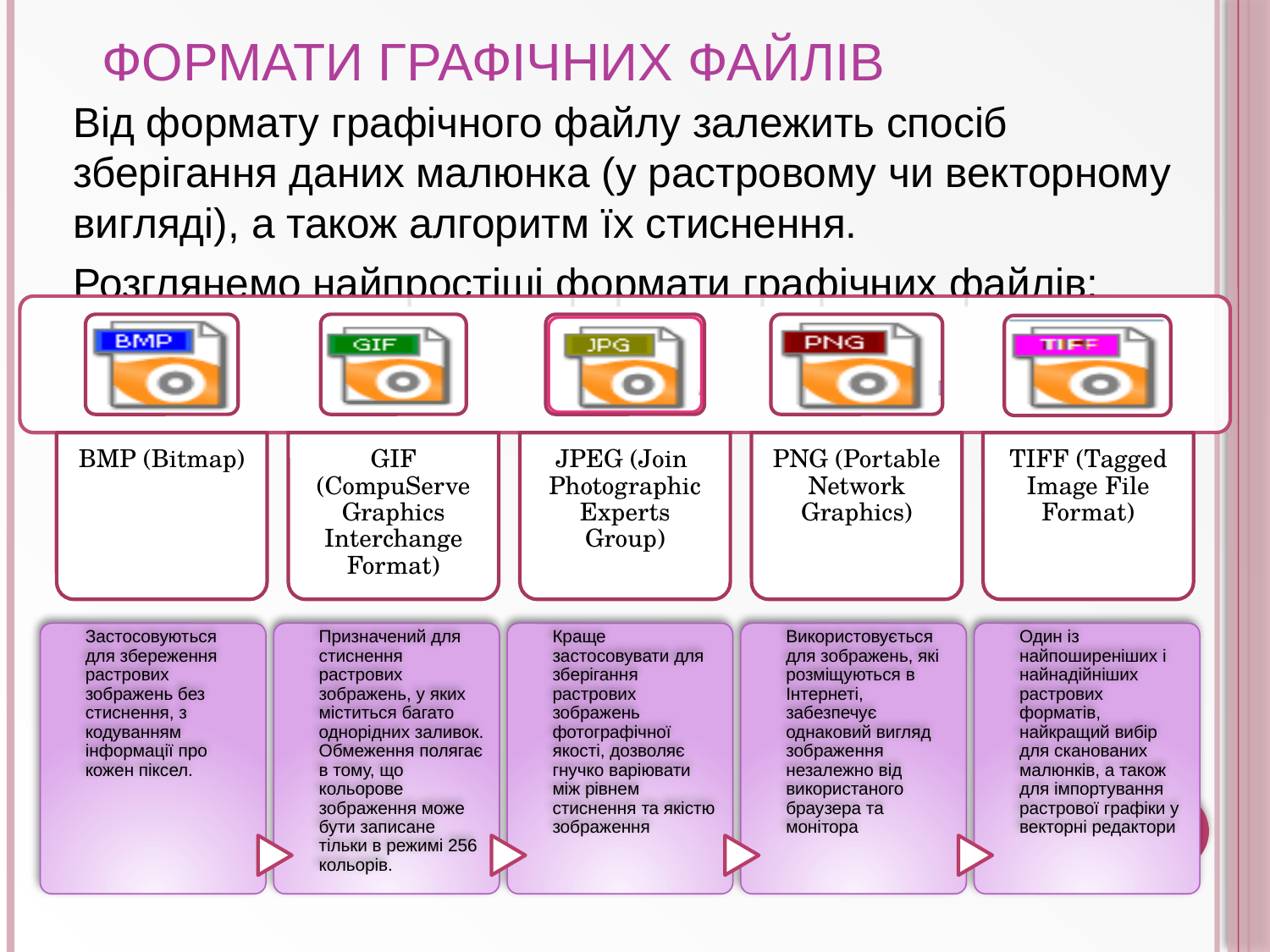

# Формати графічних файлів
		Від формату графічного файлу залежить спосіб зберігання даних малюнка (у растровому чи векторному вигляді), а також алгоритм їх стиснення.
		Розглянемо найпростіші формати графічних файлів:

BMP (Bitmap)
GIF (CompuServe Graphics Interchange Format)
JPEG (Join  Photographic Experts Group)
PNG (Portable Network Graphics)
TIFF (Tagged Image File Format)

Застосовуються  для збереження растрових зображень без стиснення, з кодуванням інформації про кожен піксел.

Призначений для стиснення растрових зображень, у яких міститься багато однорідних заливок. Обмеження полягає в тому, що кольорове зображення може бути записане тільки в режимі 256 кольорів.

Краще застосовувати для зберігання растрових зображень фотографічної якості, дозволяє гнучко варіювати між рівнем стиснення та якістю зображення

Використовується для зображень, які розміщуються в Інтернеті, забезпечує однаковий вигляд зображення незалежно від використаного браузера та монітора

Один із найпоширеніших і найнадійніших растрових форматів, найкращий вибір для сканованих малюнків, а також для імпортування растрової графіки у векторні редактори